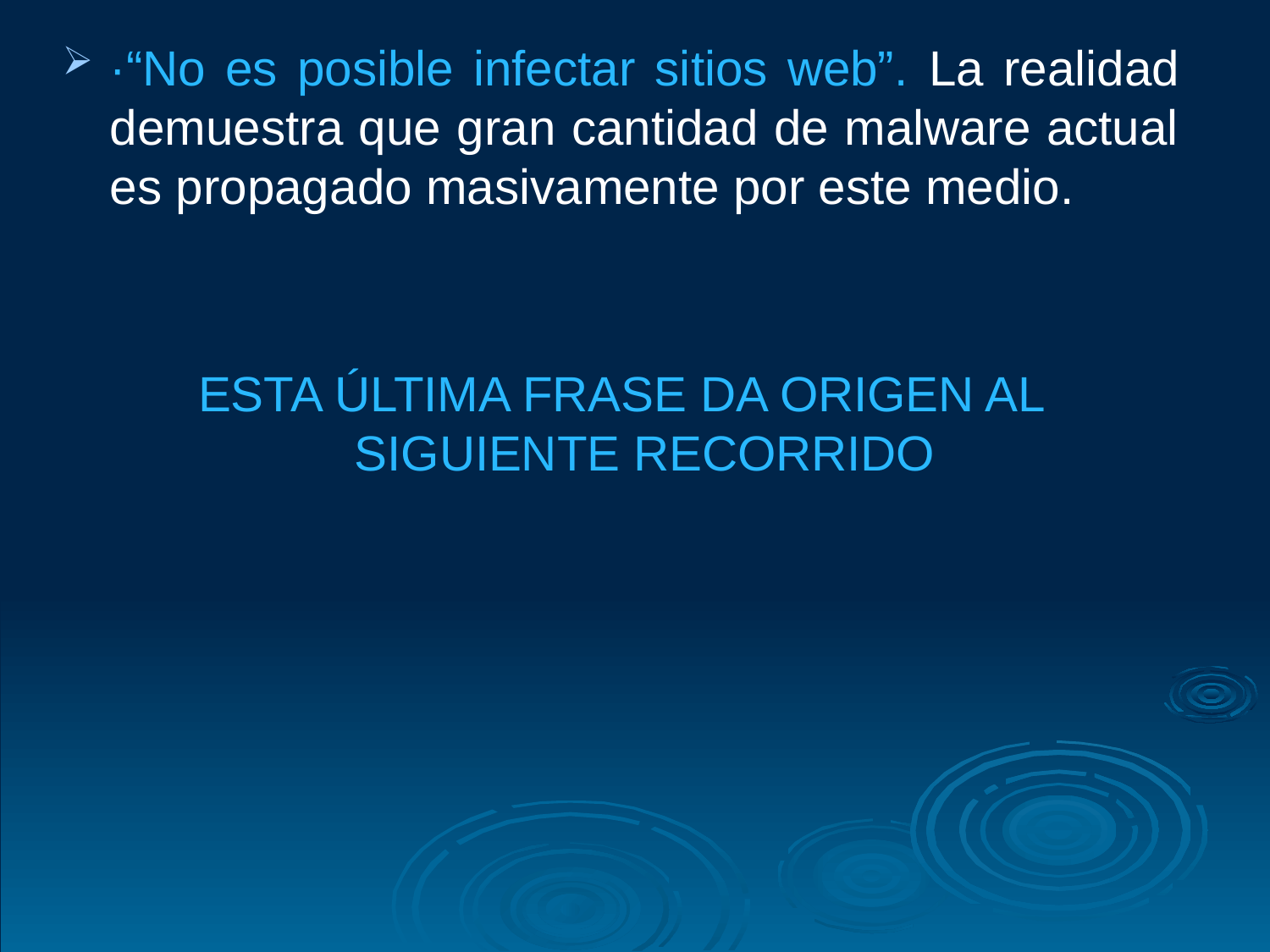

·“No es posible infectar sitios web”. La realidad demuestra que gran cantidad de malware actual es propagado masivamente por este medio.

ESTA ÚLTIMA FRASE DA ORIGEN AL SIGUIENTE RECORRIDO